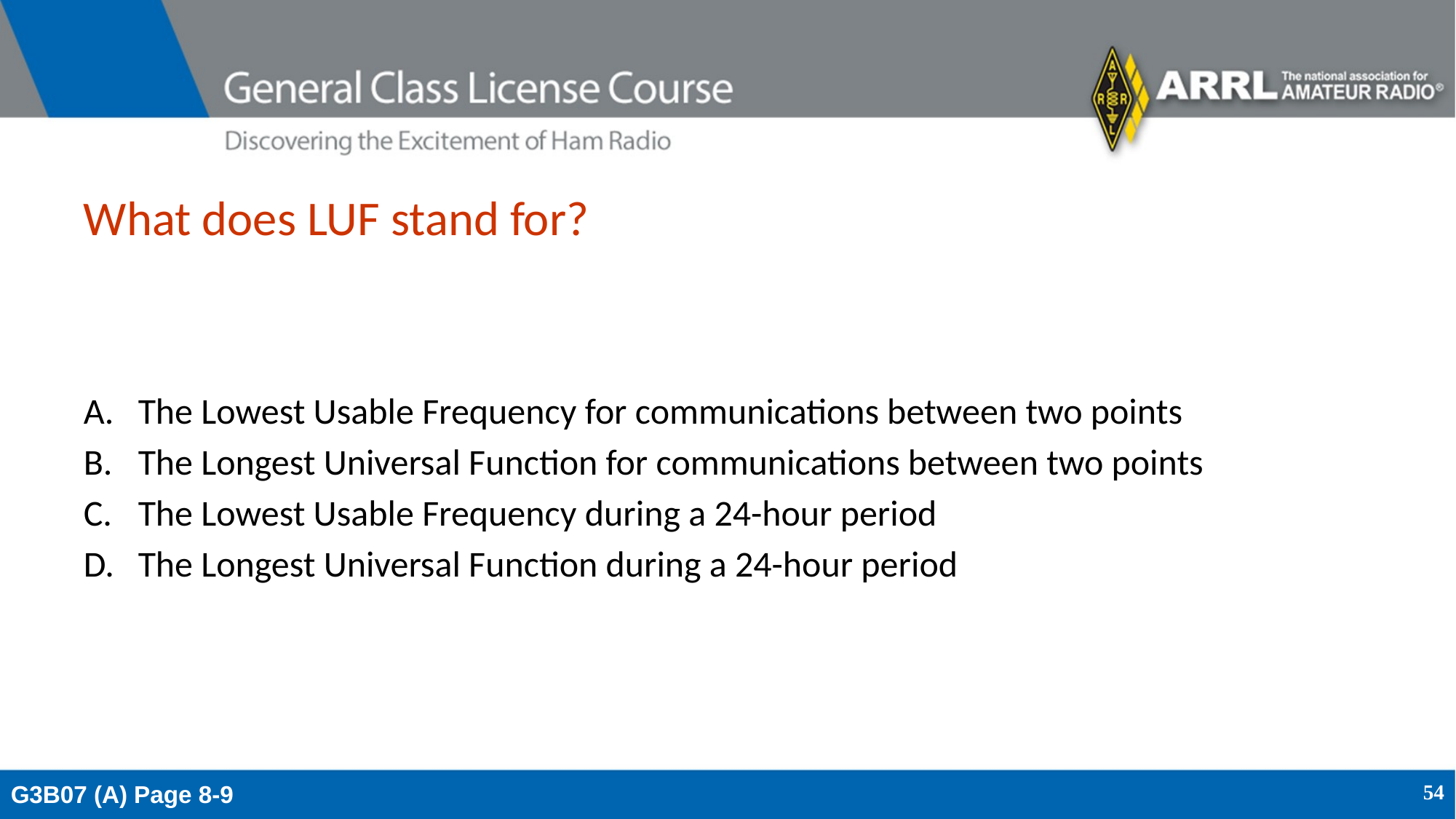

# What does LUF stand for?
The Lowest Usable Frequency for communications between two points
The Longest Universal Function for communications between two points
The Lowest Usable Frequency during a 24-hour period
The Longest Universal Function during a 24-hour period
G3B07 (A) Page 8-9
54